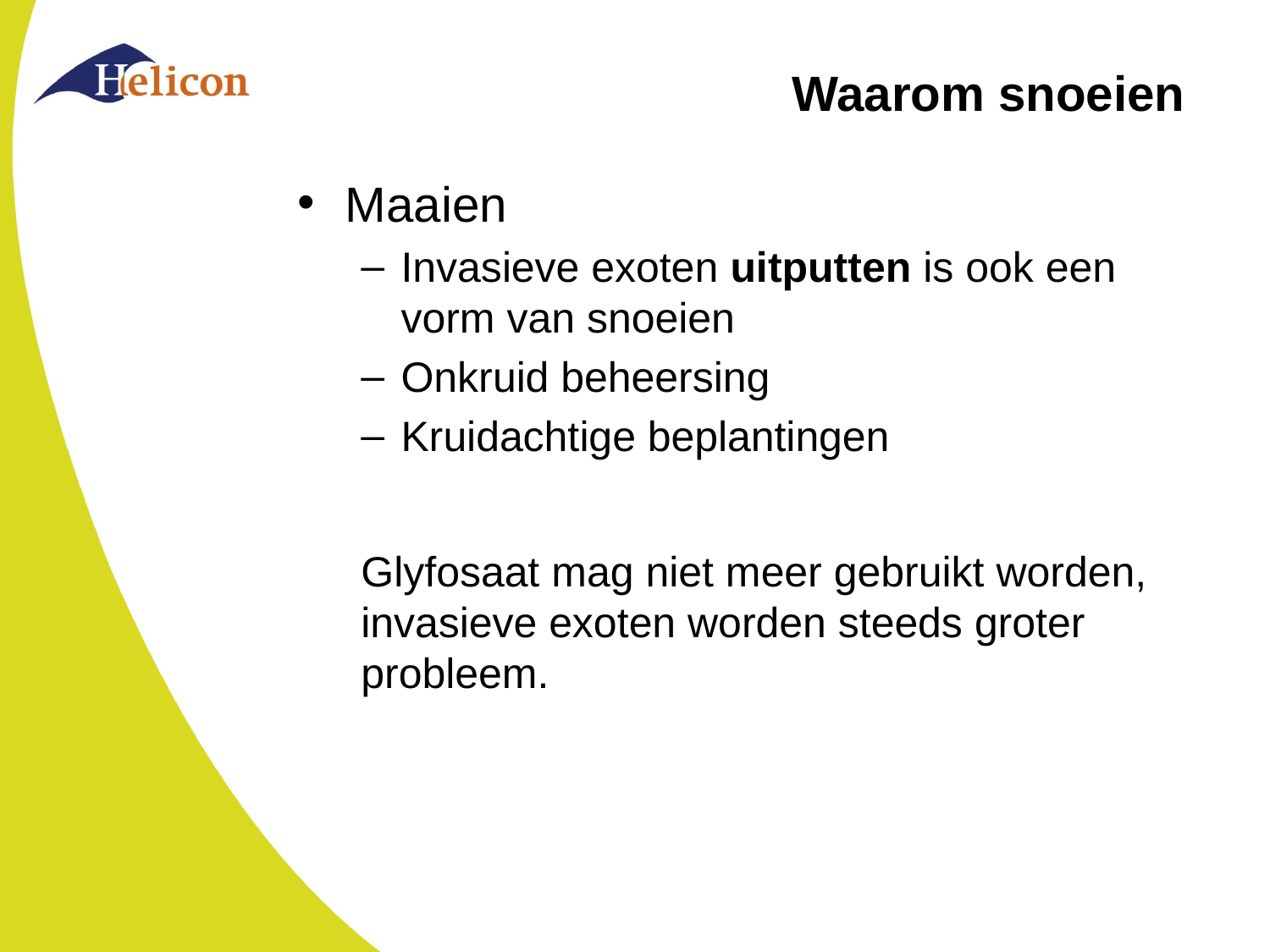

# Waarom snoeien
Maaien
Invasieve exoten uitputten is ook een vorm van snoeien
Onkruid beheersing
Kruidachtige beplantingen

Glyfosaat mag niet meer gebruikt worden, invasieve exoten worden steeds groter probleem.